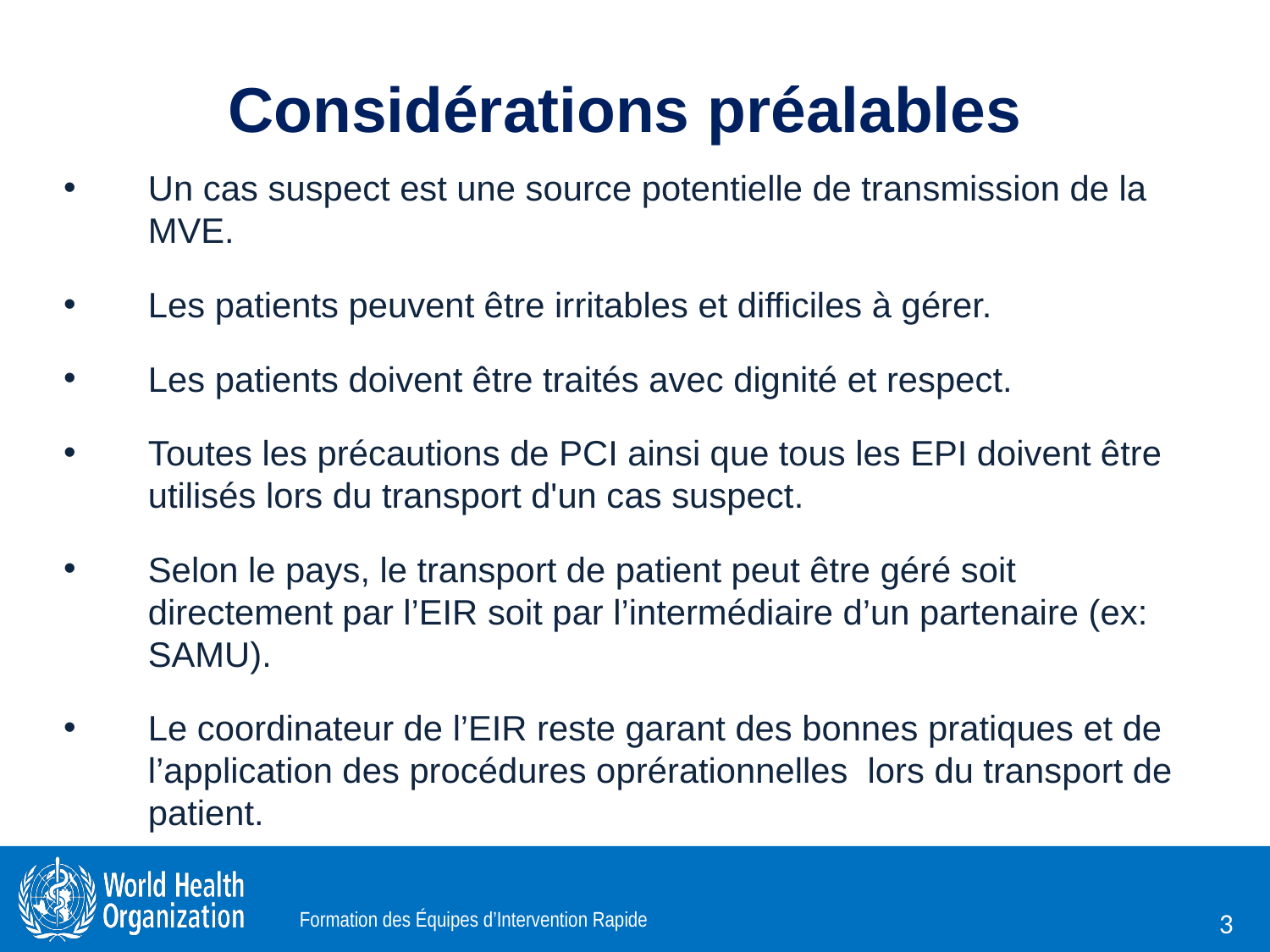

# Considérations préalables
Un cas suspect est une source potentielle de transmission de la MVE.

Les patients peuvent être irritables et difficiles à gérer.

Les patients doivent être traités avec dignité et respect.

Toutes les précautions de PCI ainsi que tous les EPI doivent être utilisés lors du transport d'un cas suspect.

Selon le pays, le transport de patient peut être géré soit directement par l’EIR soit par l’intermédiaire d’un partenaire (ex: SAMU).

Le coordinateur de l’EIR reste garant des bonnes pratiques et de l’application des procédures oprérationnelles  lors du transport de patient.